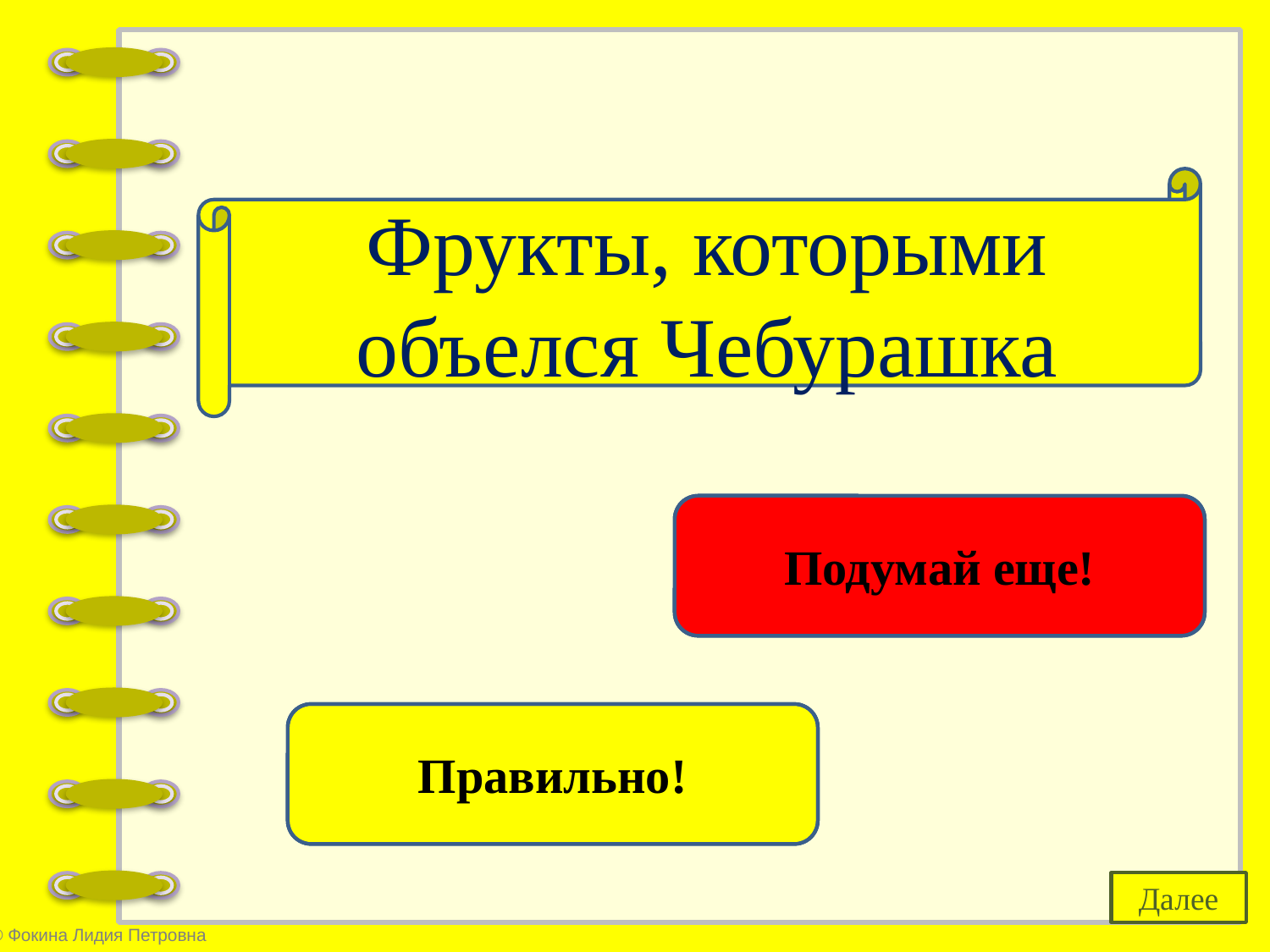

Фрукты, которыми объелся Чебурашка
яблоки
Подумай еще!

апельсины
Правильно!

Далее